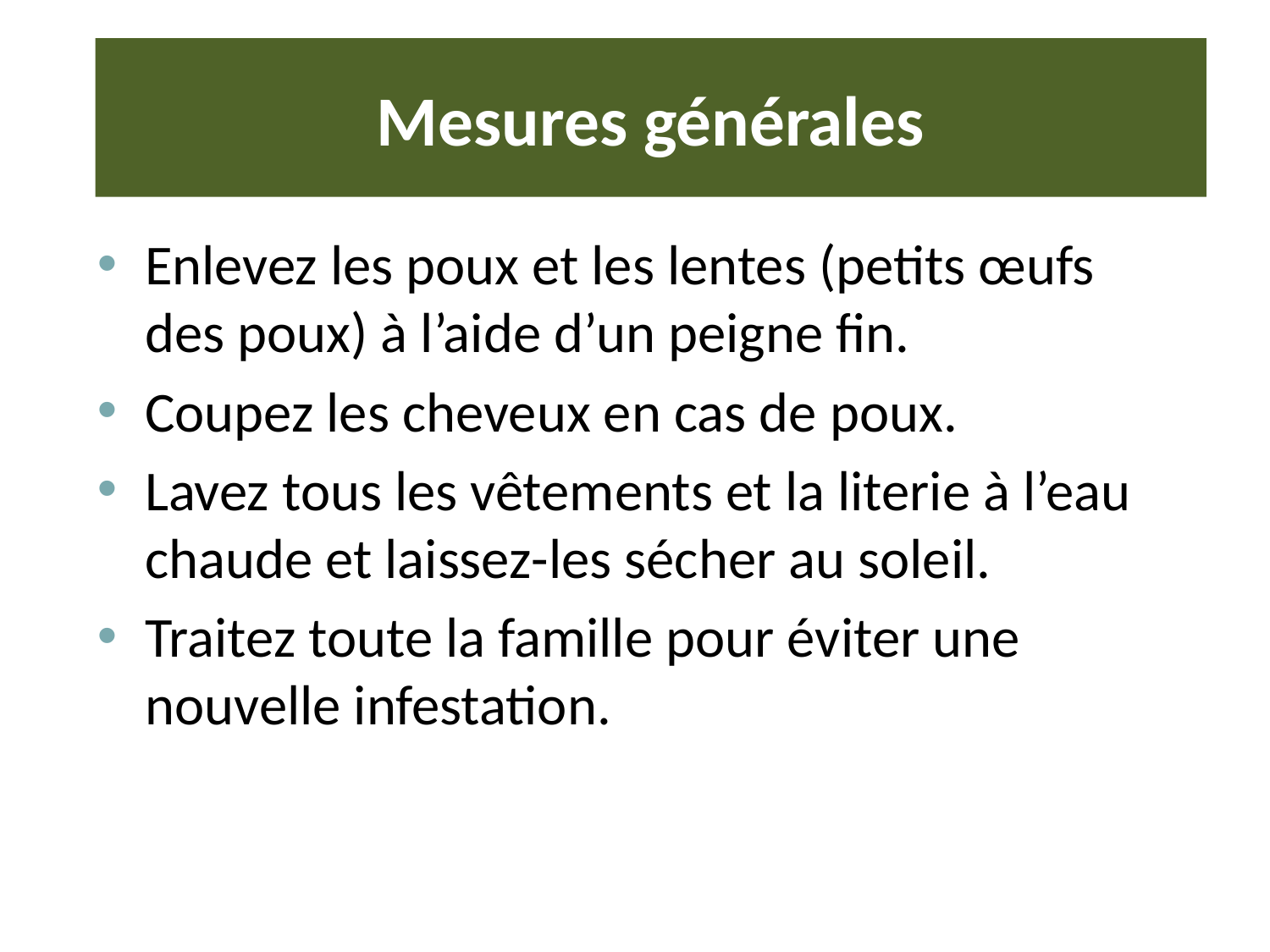

# Mesures générales
Enlevez les poux et les lentes (petits œufs des poux) à l’aide d’un peigne fin.
Coupez les cheveux en cas de poux.
Lavez tous les vêtements et la literie à l’eau chaude et laissez-les sécher au soleil.
Traitez toute la famille pour éviter une nouvelle infestation.